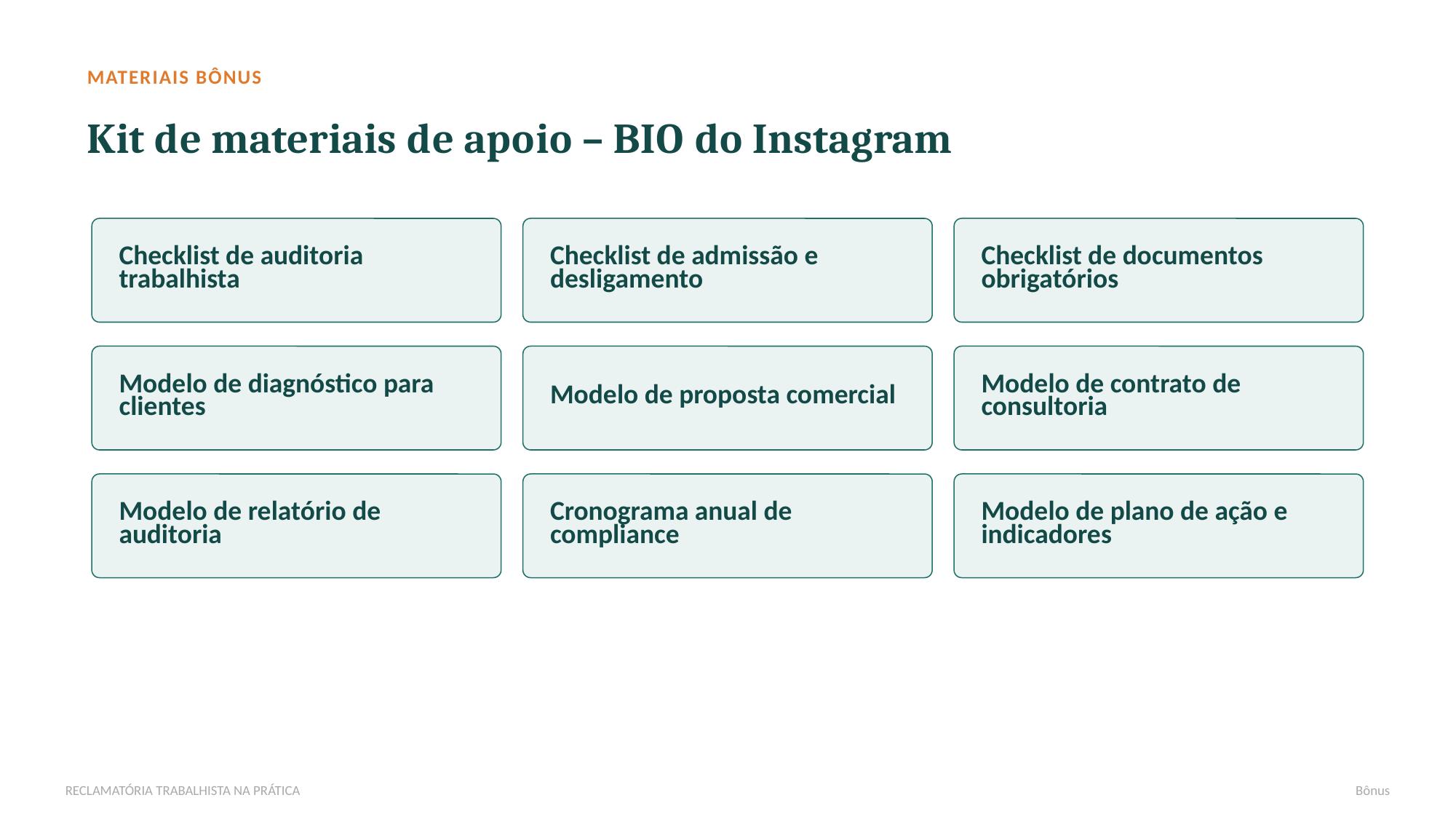

MATERIAIS BÔNUS
Kit de materiais de apoio – BIO do Instagram

Checklist de auditoria trabalhista

Checklist de admissão e desligamento

Checklist de documentos obrigatórios

Modelo de diagnóstico para clientes

Modelo de proposta comercial

Modelo de contrato de consultoria

Modelo de relatório de auditoria

Cronograma anual de compliance

Modelo de plano de ação e indicadores
RECLAMATÓRIA TRABALHISTA NA PRÁTICA
Bônus